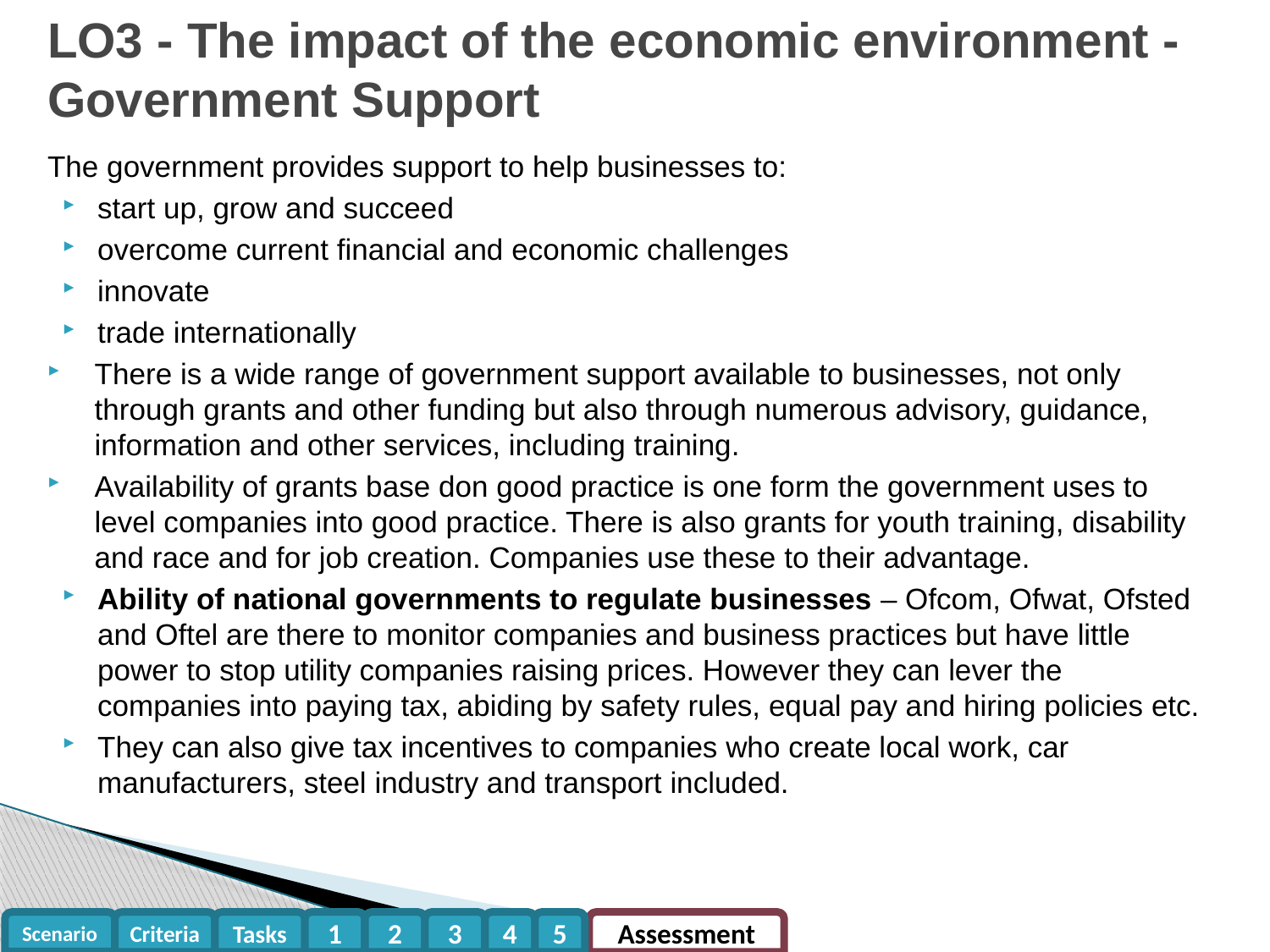

LO3 - The impact of the economic environment - Government Support
The government provides support to help businesses to:
start up, grow and succeed
overcome current financial and economic challenges
innovate
trade internationally
There is a wide range of government support available to businesses, not only through grants and other funding but also through numerous advisory, guidance, information and other services, including training.
Availability of grants base don good practice is one form the government uses to level companies into good practice. There is also grants for youth training, disability and race and for job creation. Companies use these to their advantage.
Ability of national governments to regulate businesses – Ofcom, Ofwat, Ofsted and Oftel are there to monitor companies and business practices but have little power to stop utility companies raising prices. However they can lever the companies into paying tax, abiding by safety rules, equal pay and hiring policies etc.
They can also give tax incentives to companies who create local work, car manufacturers, steel industry and transport included.